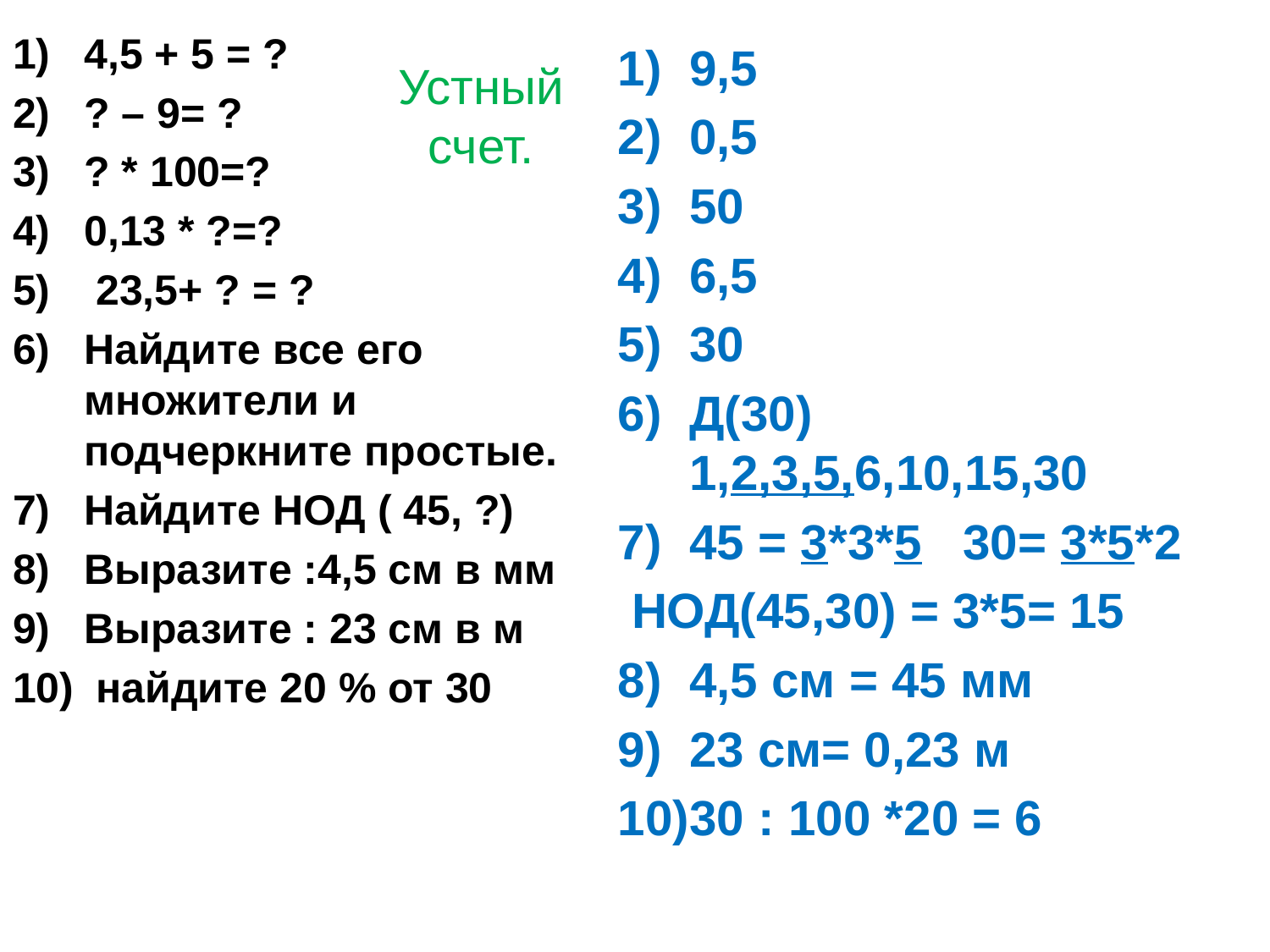

4,5 + 5 = ?
? – 9= ?
? * 100=?
0,13 * ?=?
 23,5+ ? = ?
Найдите все его множители и подчеркните простые.
Найдите НОД ( 45, ?)
Выразите :4,5 см в мм
Выразите : 23 см в м
 найдите 20 % от 30

9,5
0,5
50
6,5
30
Д(30) 1,2,3,5,6,10,15,30
45 = 3*3*5   30= 3*5*2
 НОД(45,30) = 3*5= 15
4,5 см = 45 мм
23 см= 0,23 м
30 : 100 *20 = 6
Устный счет.